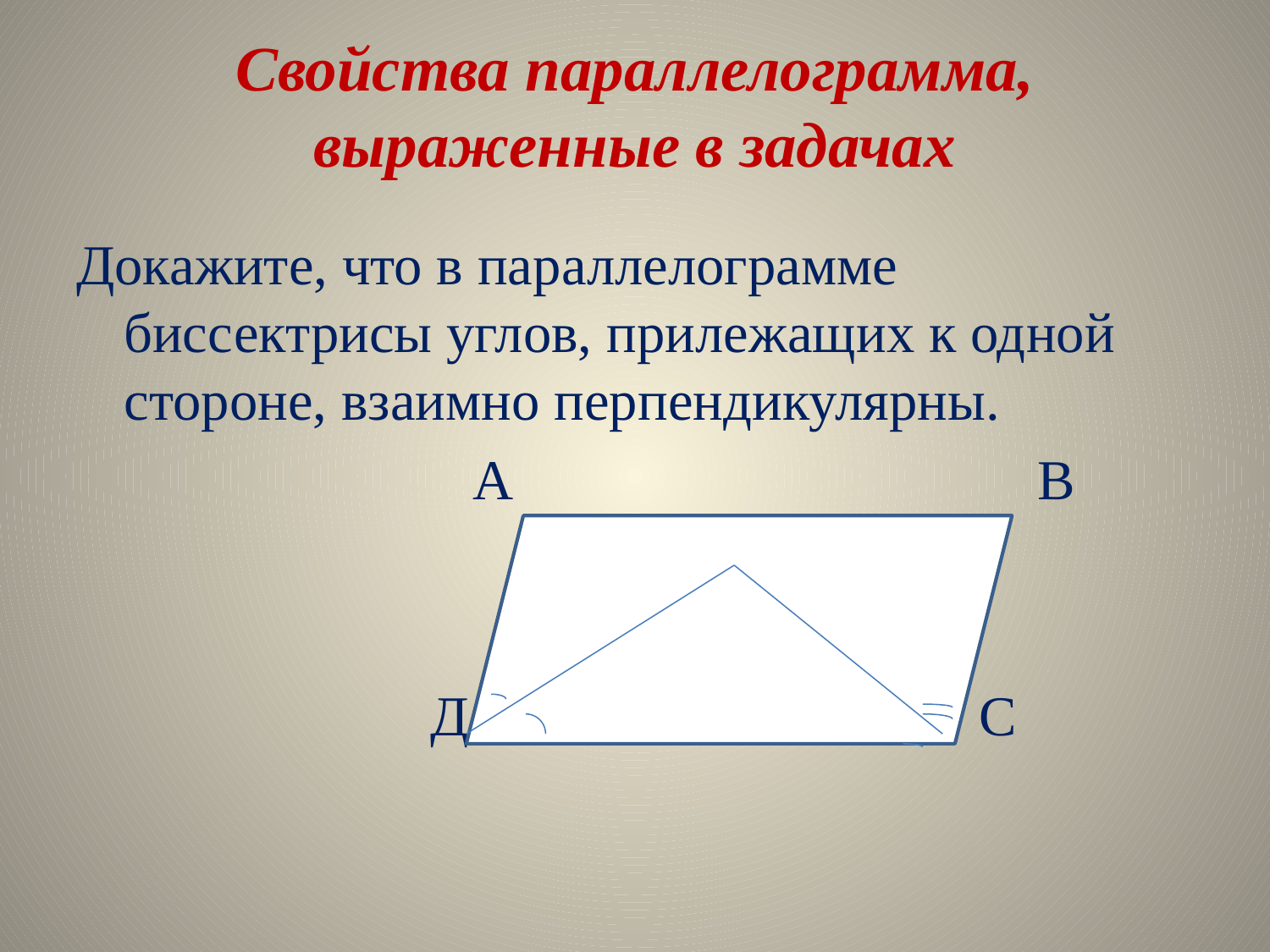

# Свойства параллелограмма, выраженные в задачах
Докажите, что в параллелограмме биссектрисы углов, прилежащих к одной стороне, взаимно перпендикулярны.
                            А                                     В
                                            Оооии

                         Д                                    С